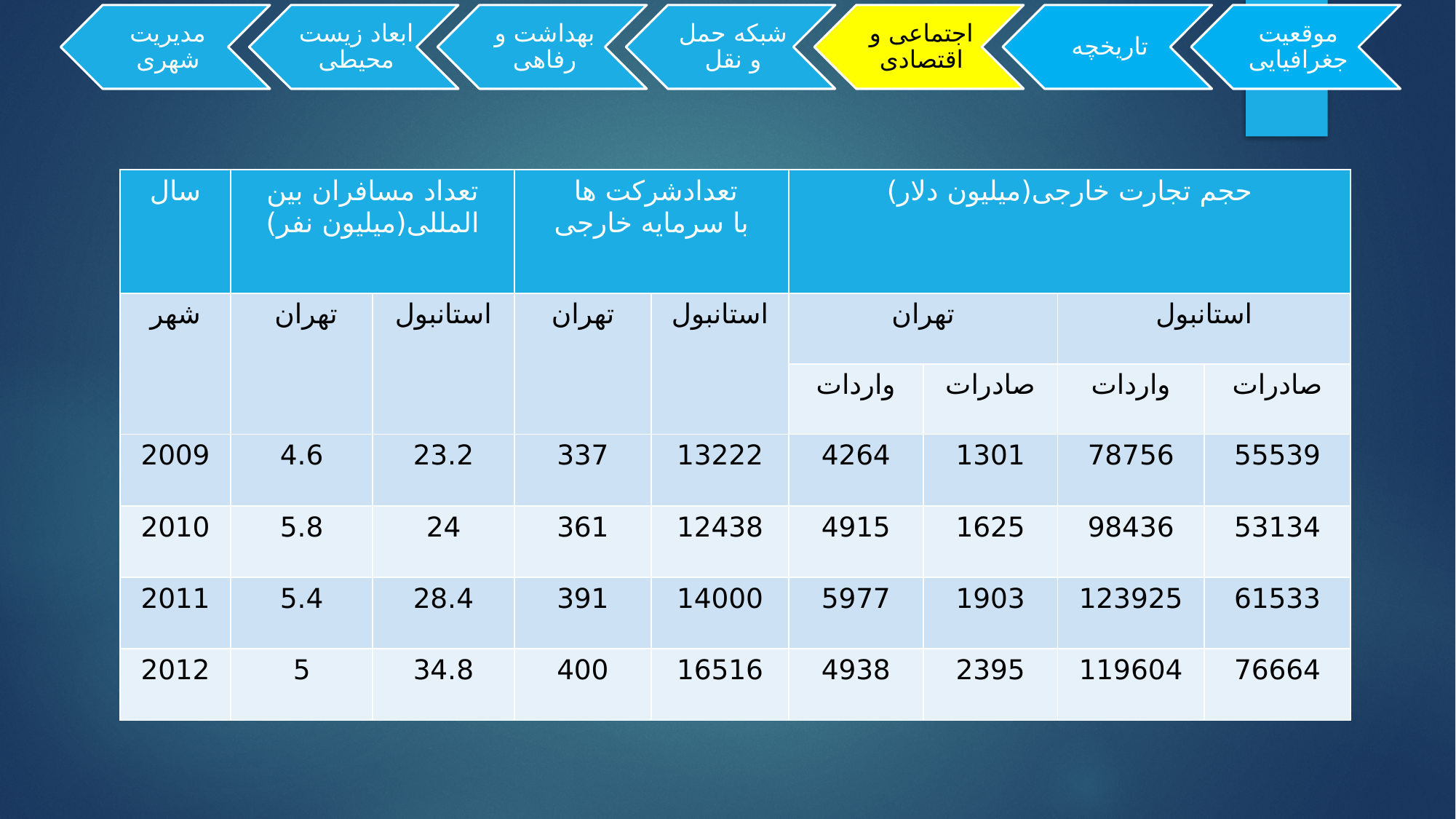

موقعیت جغرافیایی
تاریخچه
اجتماعی و اقتصادی
شبکه حمل و نقل
بهداشت و رفاهی
ابعاد زیست محیطی
مدیریت شهری
| سال | تعداد مسافران بین المللی(میلیون نفر) |  | تعدادشرکت ها با سرمایه خارجی |  | حجم تجارت خارجی(میلیون دلار) |  |  |  |
| --- | --- | --- | --- | --- | --- | --- | --- | --- |
| شهر | تهران | استانبول | تهران | استانبول | تهران |  | استانبول |  |
|  |  |  |  |  | واردات | صادرات | واردات | صادرات |
| 2009 | 4.6 | 23.2 | 337 | 13222 | 4264 | 1301 | 78756 | 55539 |
| 2010 | 5.8 | 24 | 361 | 12438 | 4915 | 1625 | 98436 | 53134 |
| 2011 | 5.4 | 28.4 | 391 | 14000 | 5977 | 1903 | 123925 | 61533 |
| 2012 | 5 | 34.8 | 400 | 16516 | 4938 | 2395 | 119604 | 76664 |